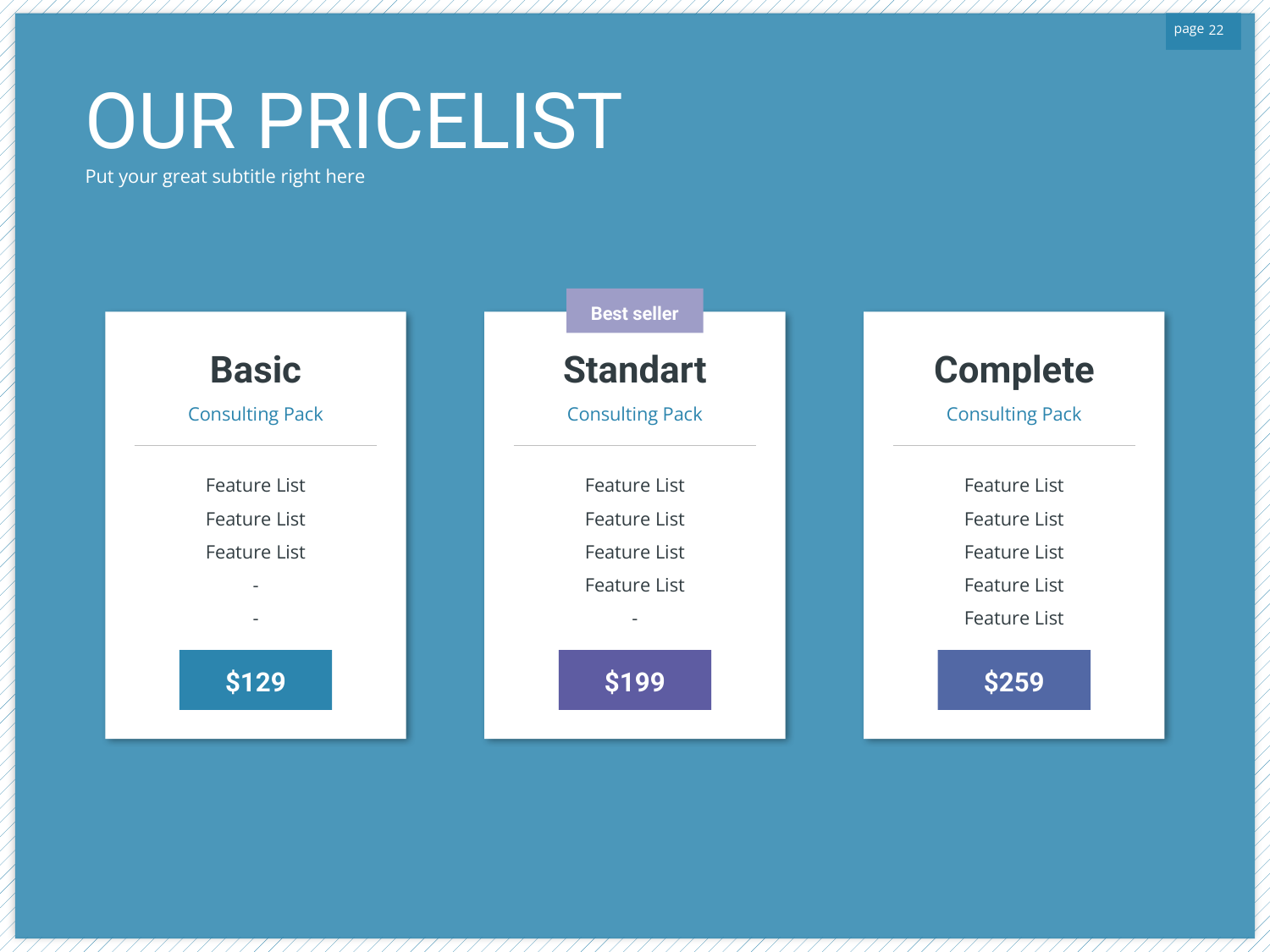

22

page
# OUR PRICELIST
Put your great subtitle right here

Best seller

Complete
Basic
Standart
Consulting Pack
Consulting Pack
Consulting Pack
Feature List
Feature List
Feature List
-
-

Feature List
Feature List
Feature List
Feature List
-

Feature List
Feature List
Feature List
Feature List
Feature List

$129
$199
$259